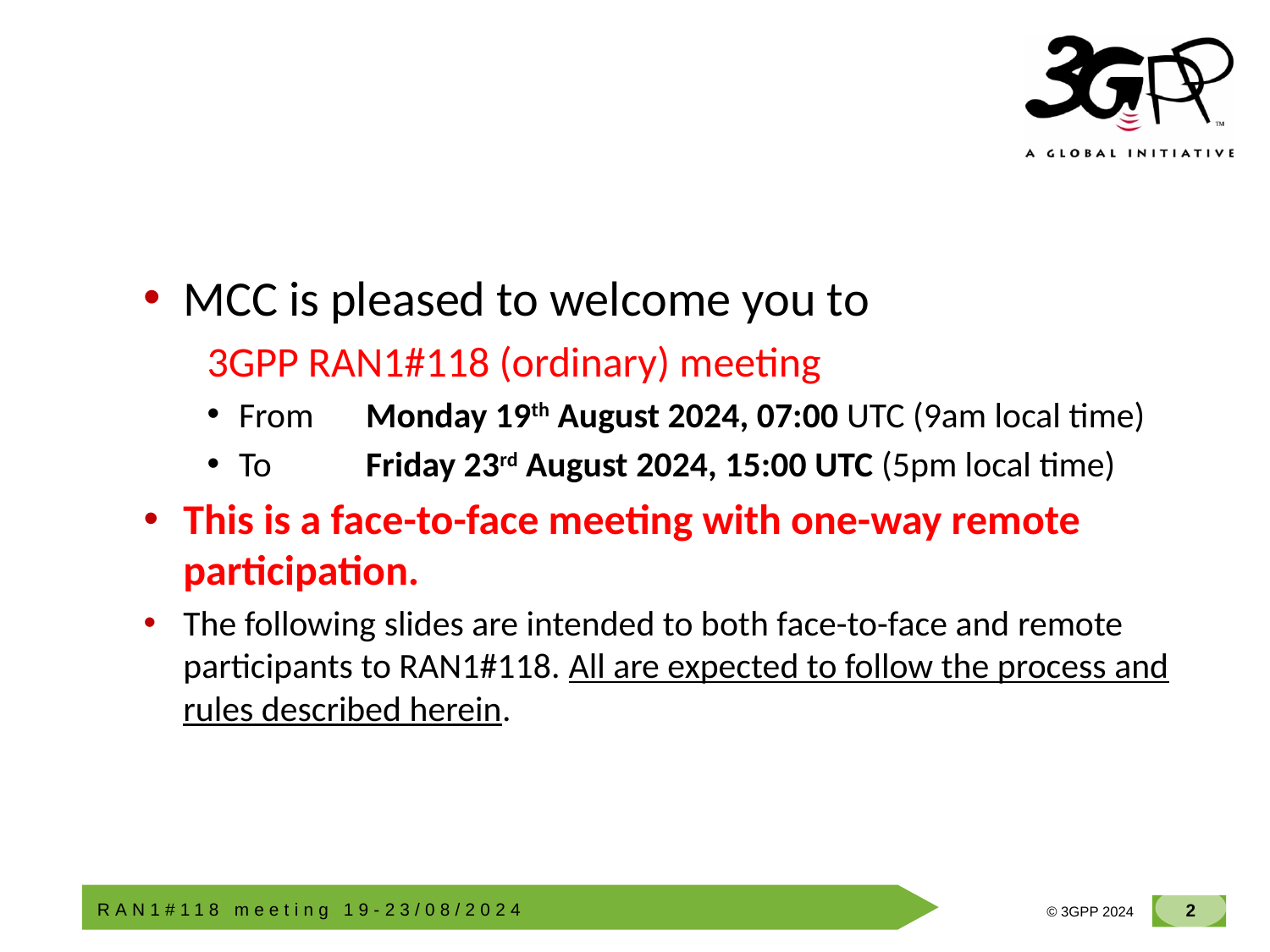

MCC is pleased to welcome you to
3GPP RAN1#118 (ordinary) meeting
From 	Monday 19th August 2024, 07:00 UTC (9am local time)
To 	Friday 23rd August 2024, 15:00 UTC (5pm local time)
This is a face-to-face meeting with one-way remote participation.
The following slides are intended to both face-to-face and remote participants to RAN1#118. All are expected to follow the process and rules described herein.